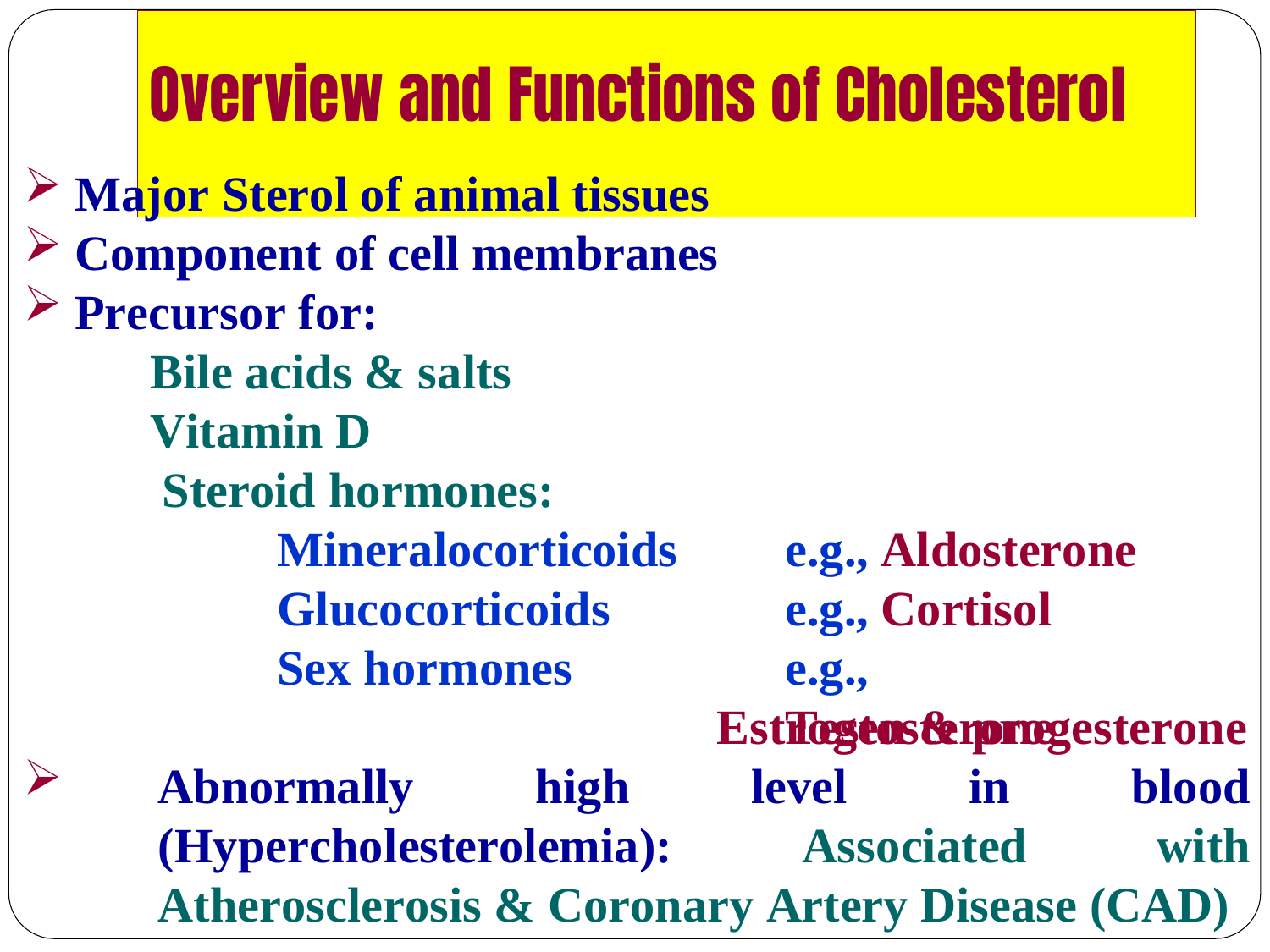

# Overview and Functions of Cholesterol
Major Sterol of animal tissues
Component of cell membranes
Precursor for:
Bile acids & salts
Vitamin D
Steroid hormones: Mineralocorticoids Glucocorticoids Sex hormones
e.g., Aldosterone
e.g., Cortisol
e.g.,	Testosterone
Estrogen & progesterone
Abnormally high level in blood (Hypercholesterolemia): Associated with Atherosclerosis & Coronary Artery Disease (CAD)